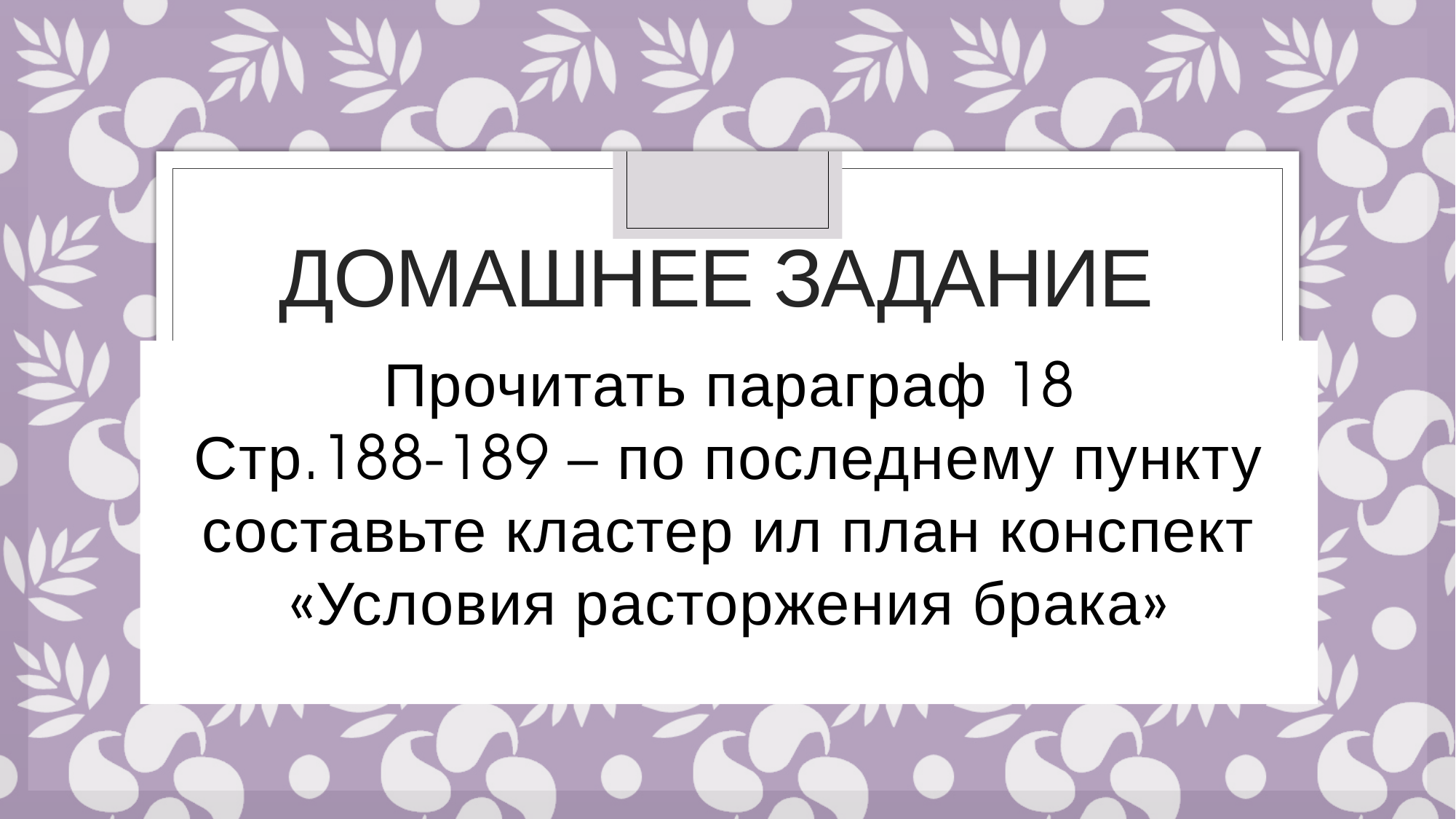

# Домашнее задание
Прочитать параграф 18
Стр.188-189 – по последнему пункту составьте кластер ил план конспект «Условия расторжения брака»